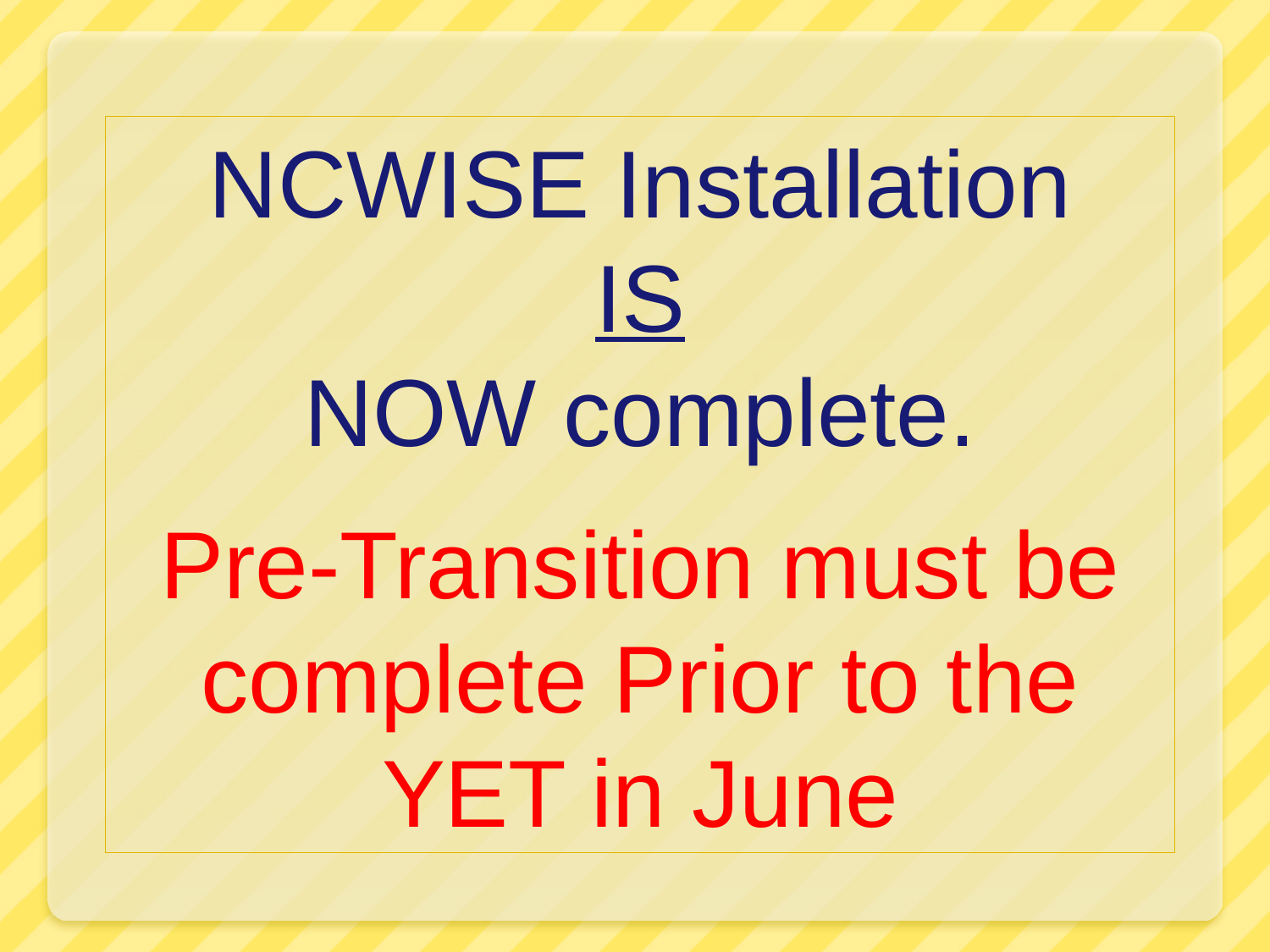

NCWISE Installation
IS
NOW complete.
Pre-Transition must be complete Prior to the YET in June